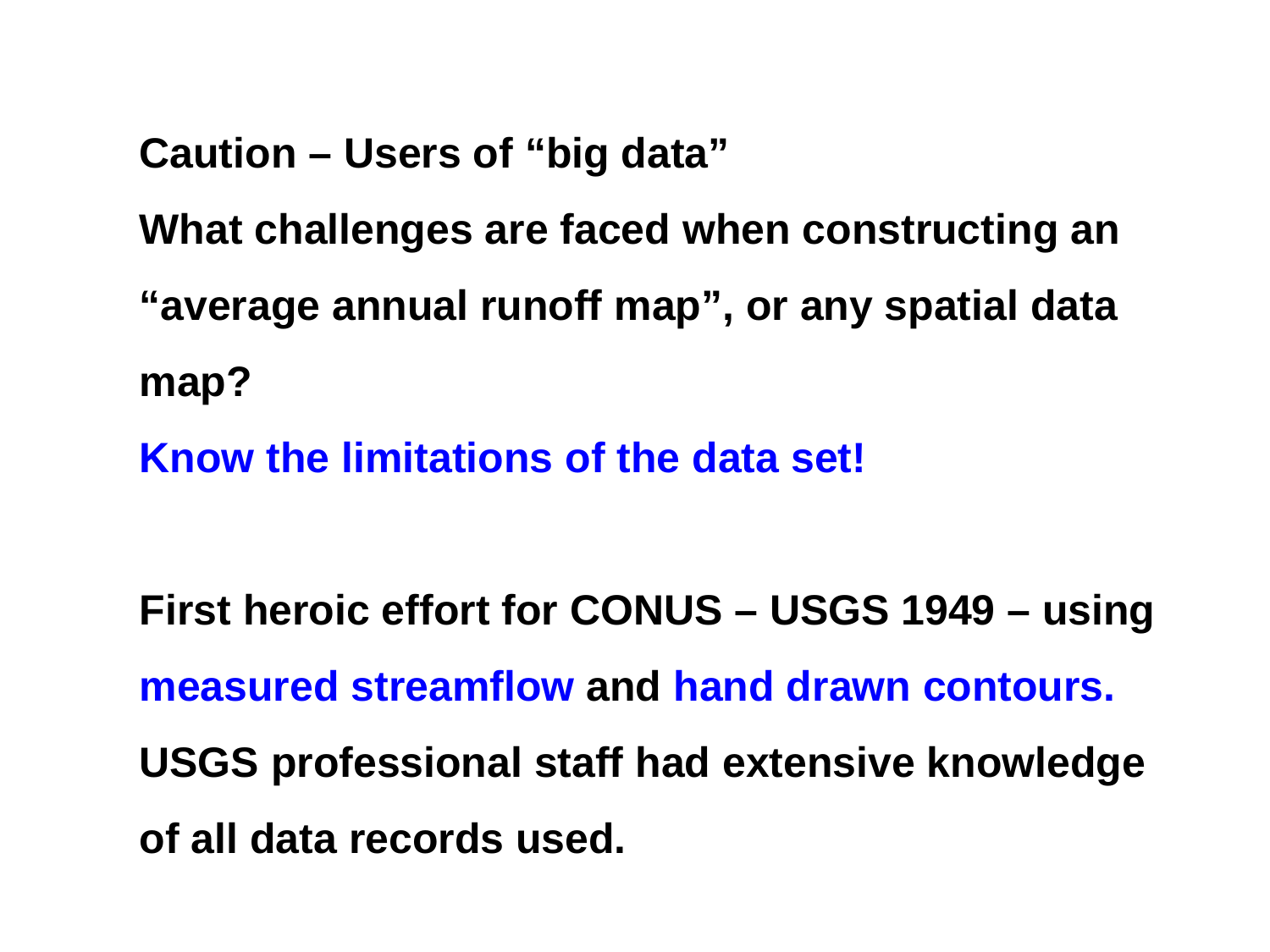

Caution – Users of “big data”
What challenges are faced when constructing an “average annual runoff map”, or any spatial data map?
Know the limitations of the data set!

First heroic effort for CONUS – USGS 1949 – using measured streamflow and hand drawn contours.
USGS professional staff had extensive knowledge of all data records used.